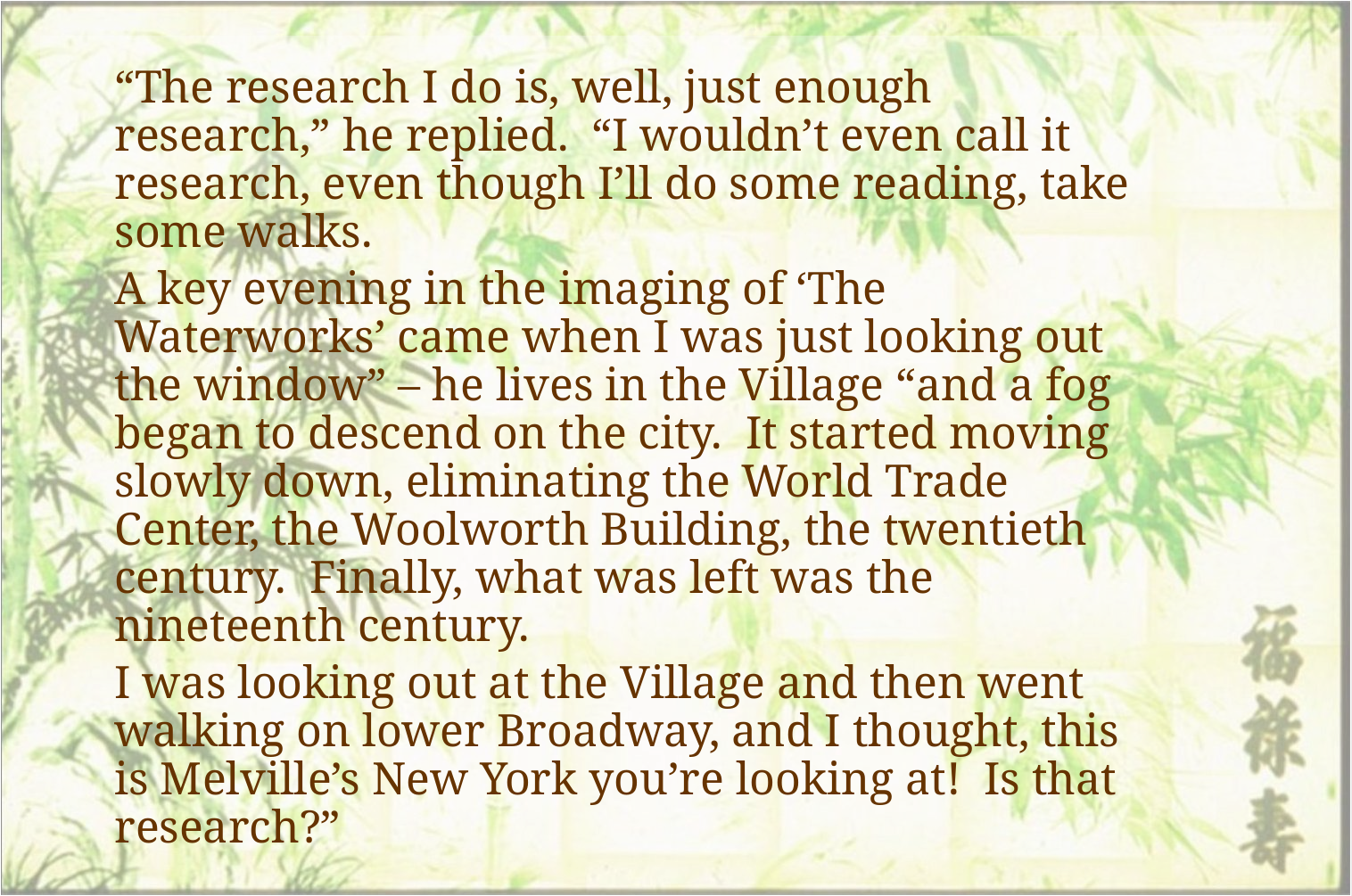

“The research I do is, well, just enough research,” he replied.  “I wouldn’t even call it research, even though I’ll do some reading, take some walks.
A key evening in the imaging of ‘The Waterworks’ came when I was just looking out the window” – he lives in the Village “and a fog began to descend on the city.  It started moving slowly down, eliminating the World Trade Center, the Woolworth Building, the twentieth century.  Finally, what was left was the nineteenth century.
I was looking out at the Village and then went walking on lower Broadway, and I thought, this is Melville’s New York you’re looking at!  Is that research?”
E.L. Doctorow, The New Yorker